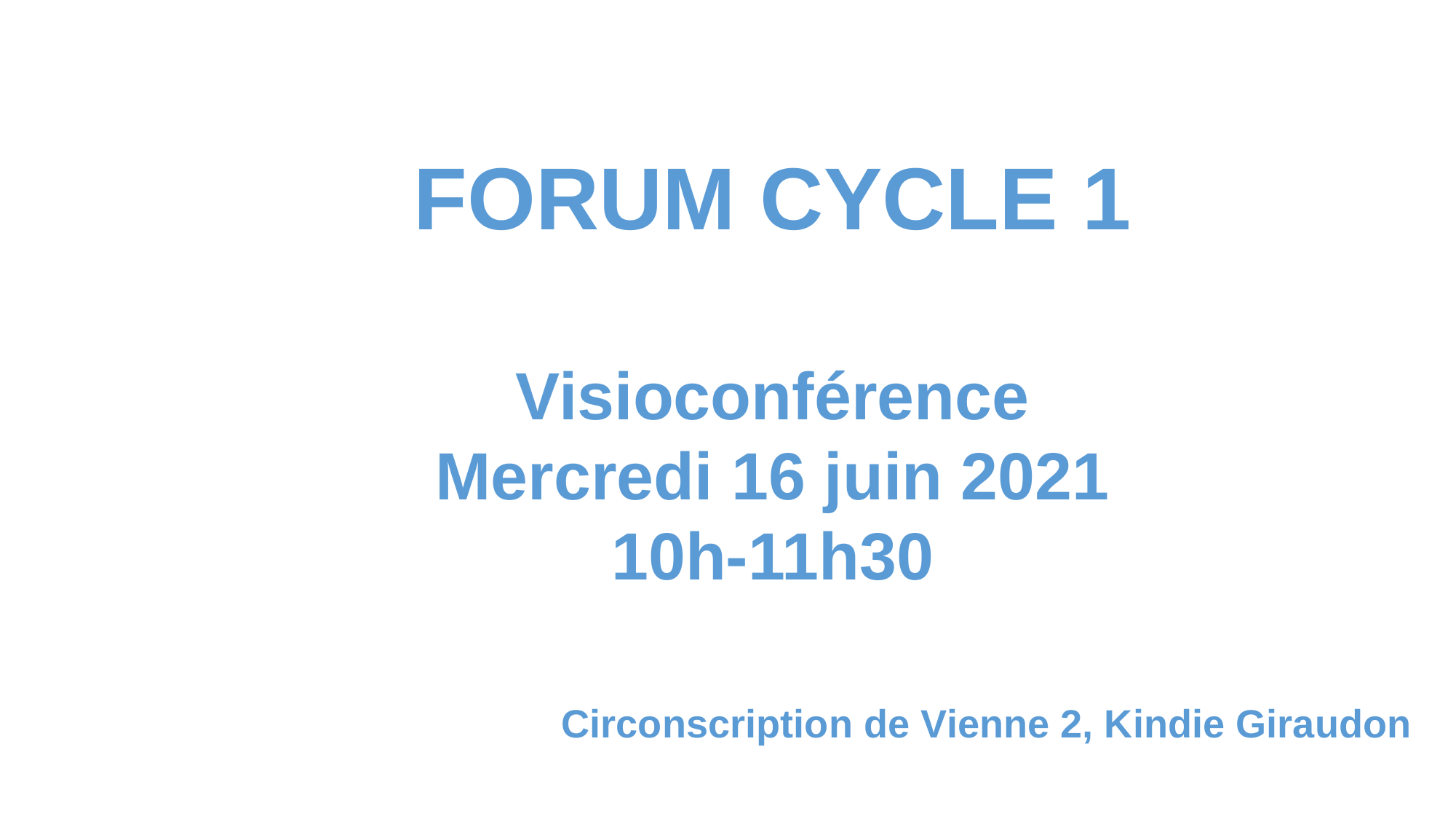

FORUM CYCLE 1

Visioconférence
Mercredi 16 juin 2021
10h-11h30

Circonscription de Vienne 2, Kindie Giraudon